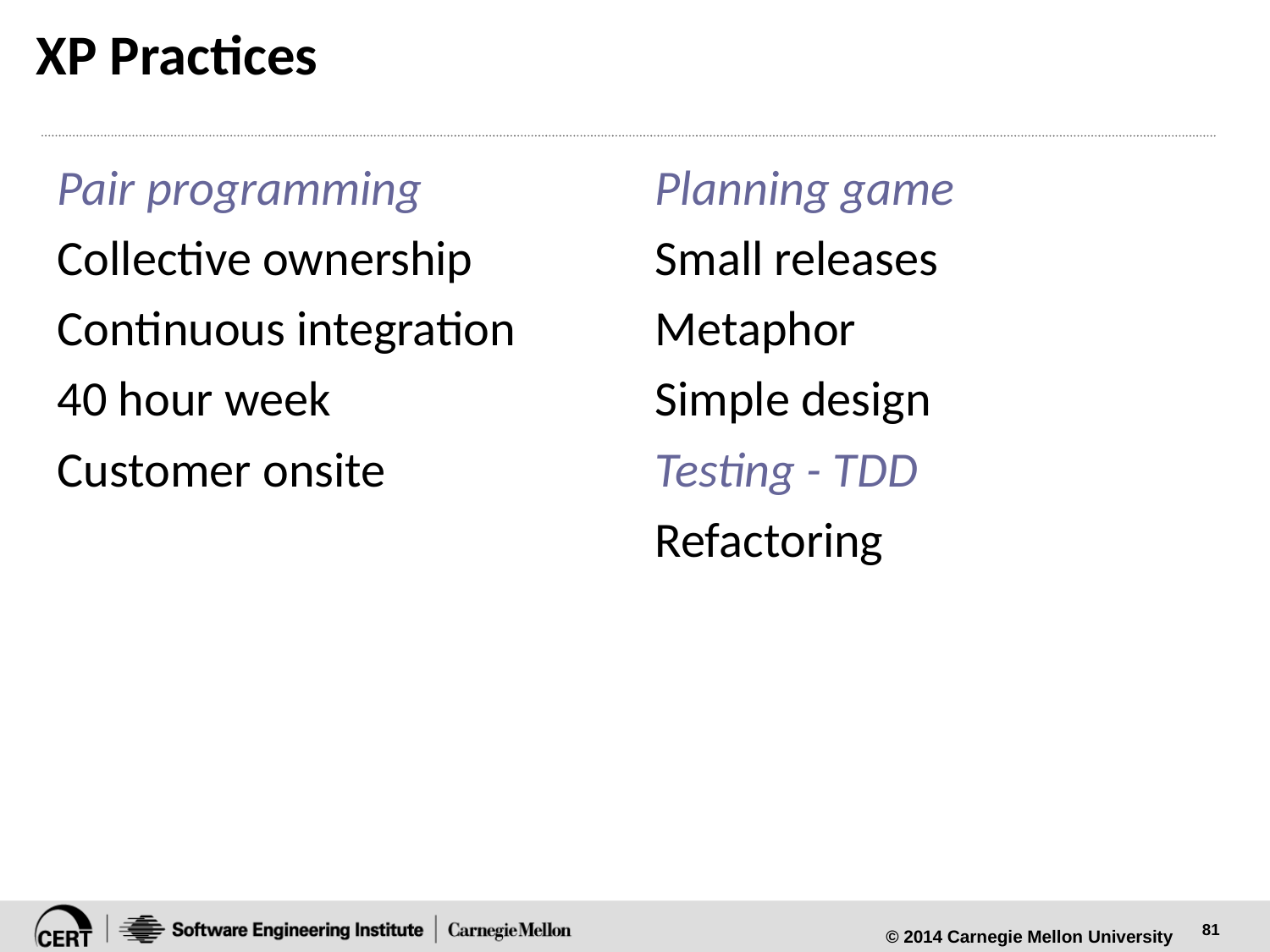

# XP Practices
Pair programming
Collective ownership
Continuous integration
40 hour week
Customer onsite

Planning game
Small releases
Metaphor
Simple design
Testing - TDD
Refactoring